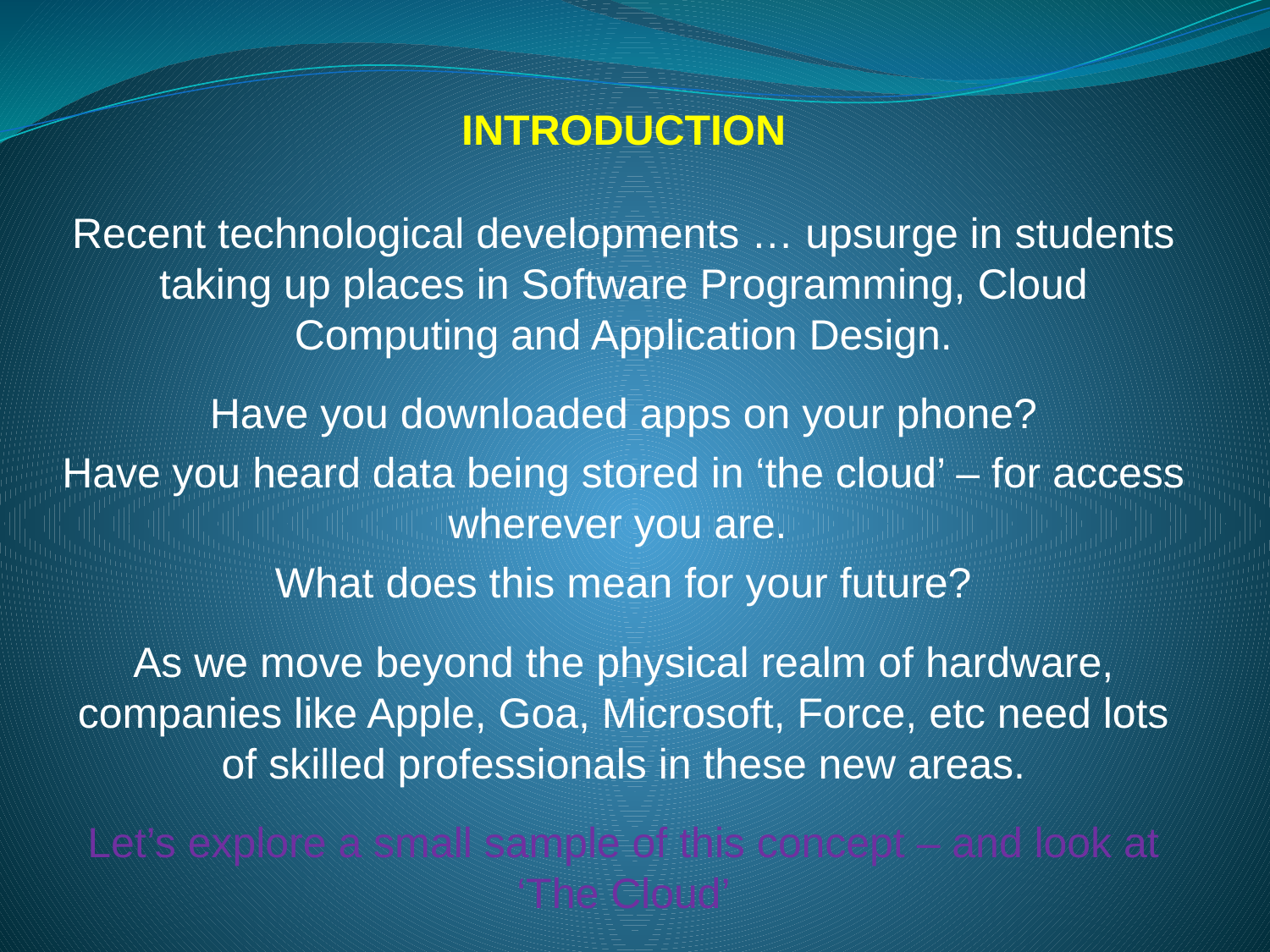

INTRODUCTION

Recent technological developments … upsurge in students taking up places in Software Programming, Cloud Computing and Application Design.

Have you downloaded apps on your phone?
Have you heard data being stored in ‘the cloud’ – for access wherever you are.
What does this mean for your future?

As we move beyond the physical realm of hardware, companies like Apple, Goa, Microsoft, Force, etc need lots of skilled professionals in these new areas.

Let’s explore a small sample of this concept – and look at ‘The Cloud’